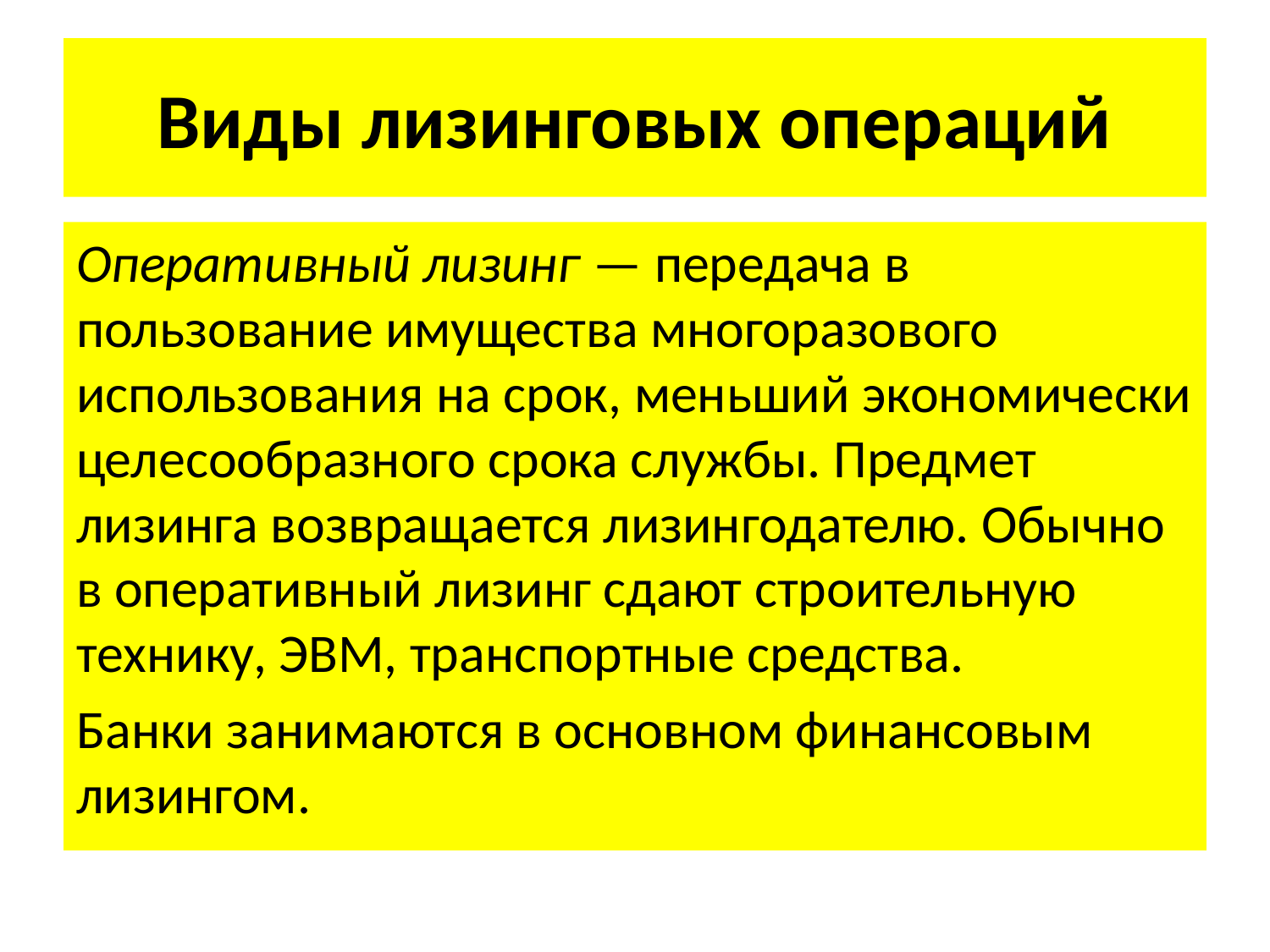

# Виды лизинговых операций
Оперативный лизинг — передача в пользование имущества многоразового использования на срок, меньший экономически целесообразного срока службы. Предмет лизинга возвращается лизингодателю. Обычно в оперативный лизинг сдают строительную технику, ЭВМ, транспортные средства.
Банки занимаются в основном финансовым лизингом.